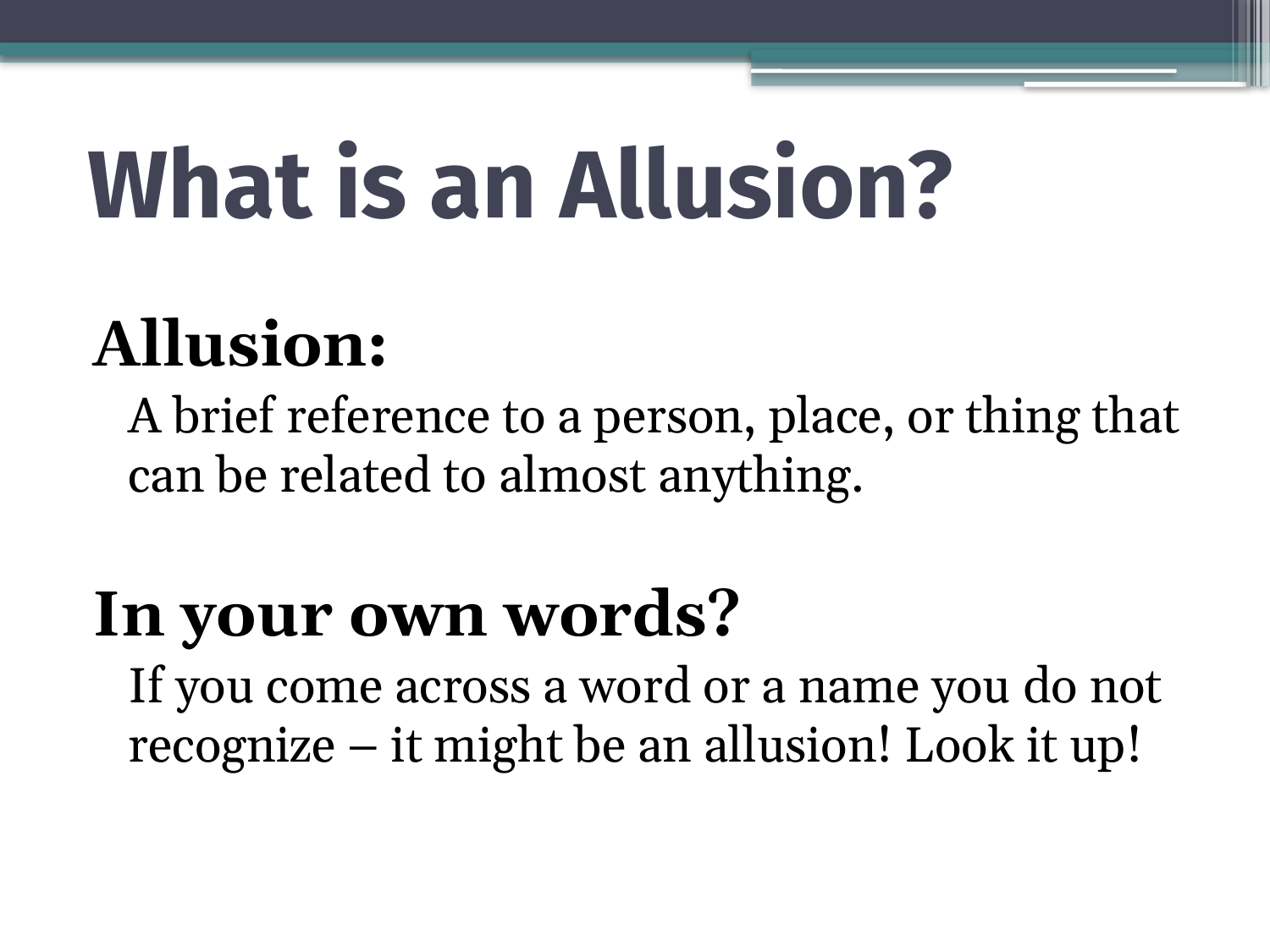

# What is an Allusion?
Allusion:
	A brief reference to a person, place, or thing that can be related to almost anything.

In your own words?
	If you come across a word or a name you do not recognize – it might be an allusion! Look it up!